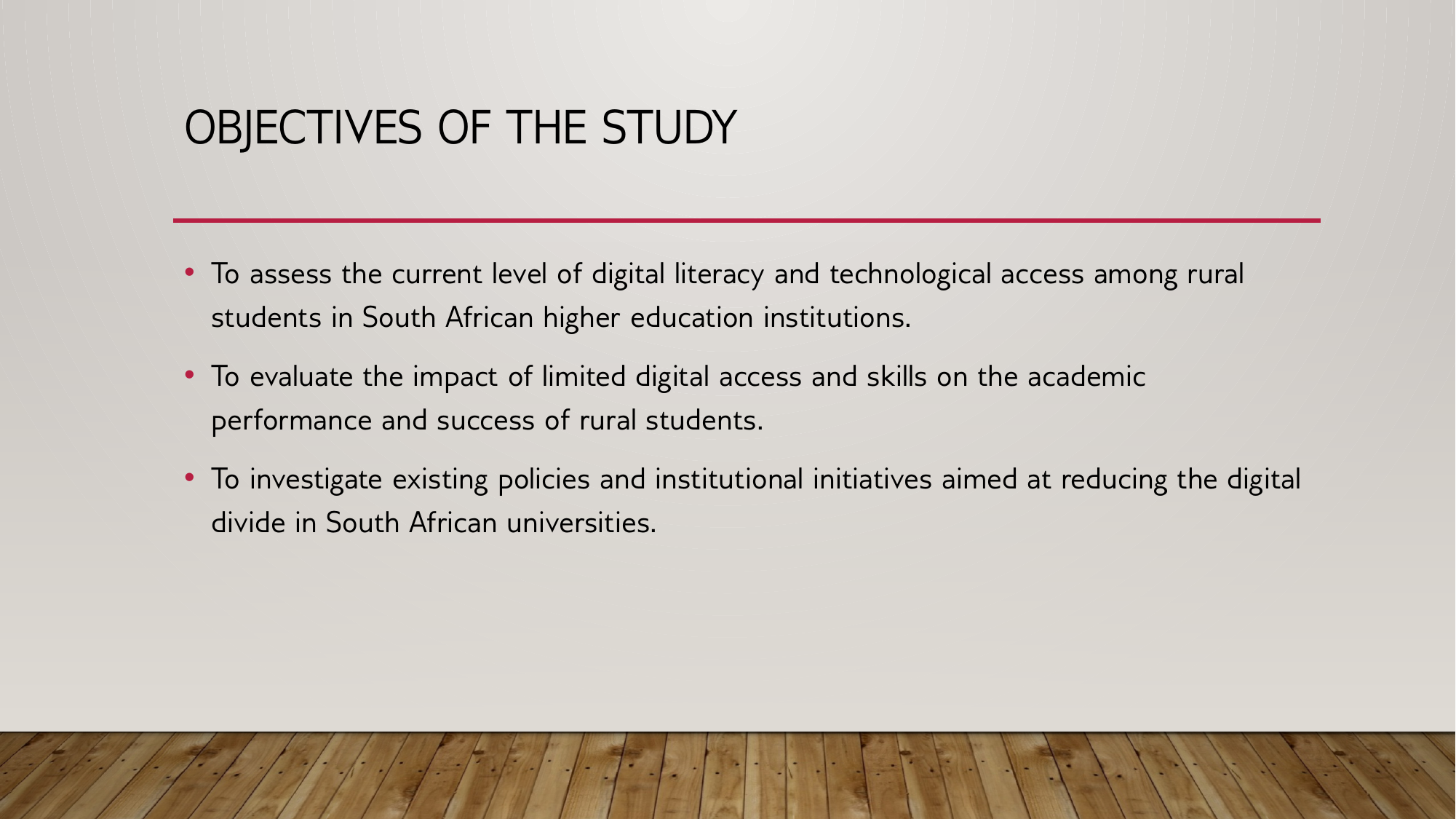

# Objectives of the study
To assess the current level of digital literacy and technological access among rural students in South African higher education institutions.
To evaluate the impact of limited digital access and skills on the academic performance and success of rural students.
To investigate existing policies and institutional initiatives aimed at reducing the digital divide in South African universities.